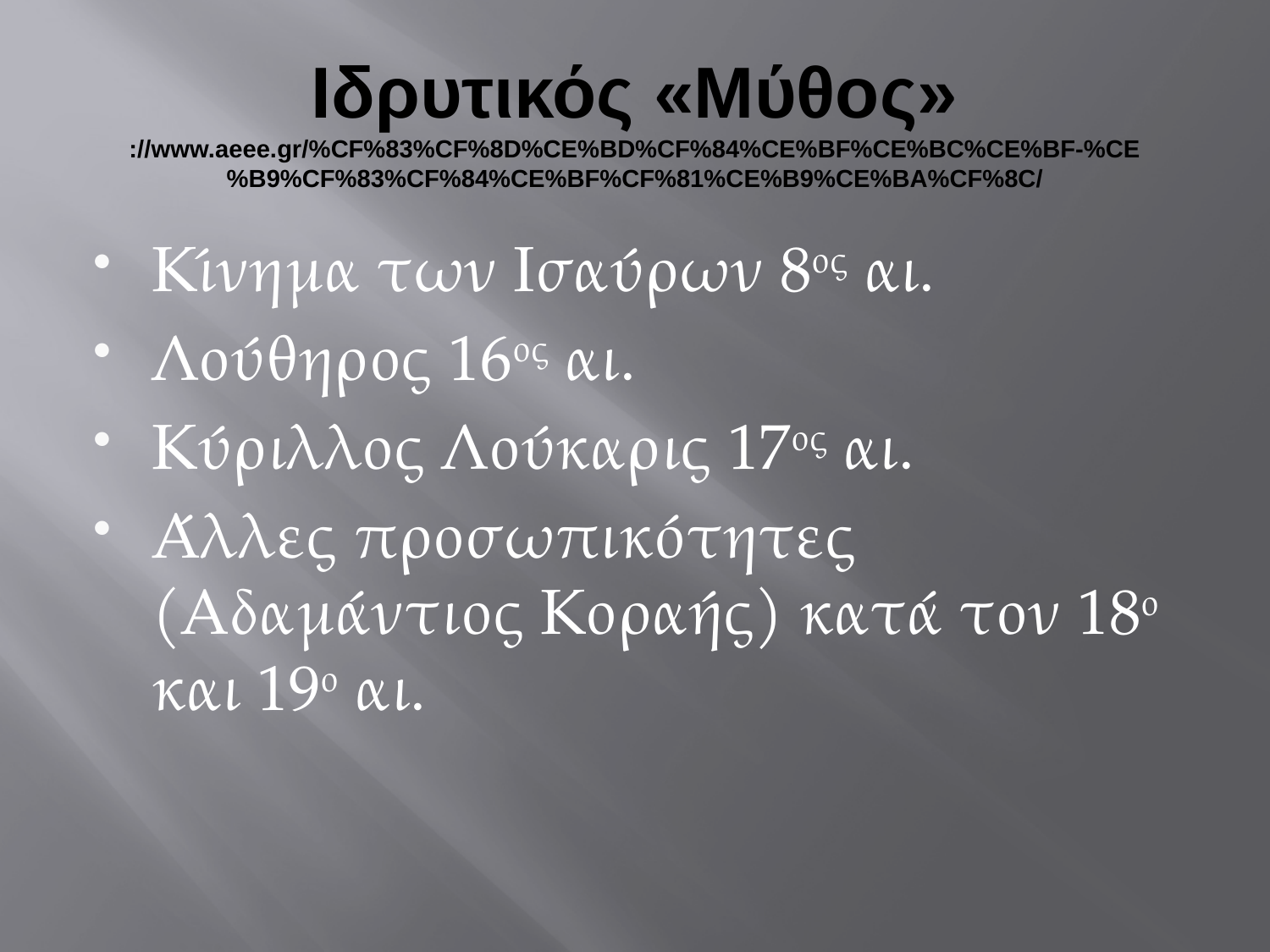

# Ιδρυτικός «Μύθος» ://www.aeee.gr/%CF%83%CF%8D%CE%BD%CF%84%CE%BF%CE%BC%CE%BF-%CE%B9%CF%83%CF%84%CE%BF%CF%81%CE%B9%CE%BA%CF%8C/
Κίνημα των Ισαύρων 8ος αι.
Λούθηρος 16ος αι.
Κύριλλος Λούκαρις 17ος αι.
Άλλες προσωπικότητες (Αδαμάντιος Κοραής) κατά τον 18ο και 19ο αι.